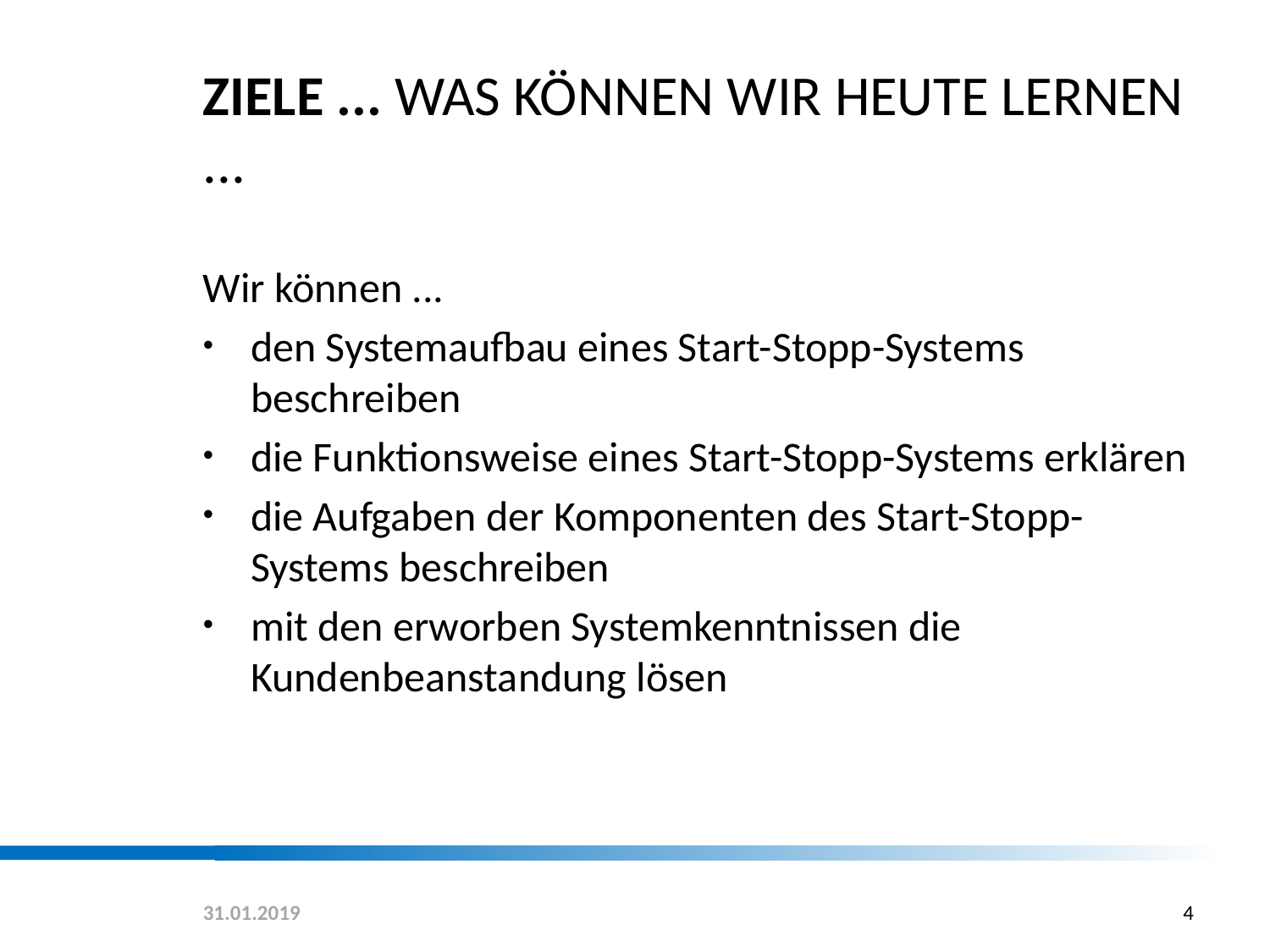

# Ziele ... was können wir heute lernen ...
Wir können ...
den Systemaufbau eines Start-Stopp-Systems beschreiben
die Funktionsweise eines Start-Stopp-Systems erklären
die Aufgaben der Komponenten des Start-Stopp-Systems beschreiben
mit den erworben Systemkenntnissen die Kundenbeanstandung lösen
31.01.2019
4